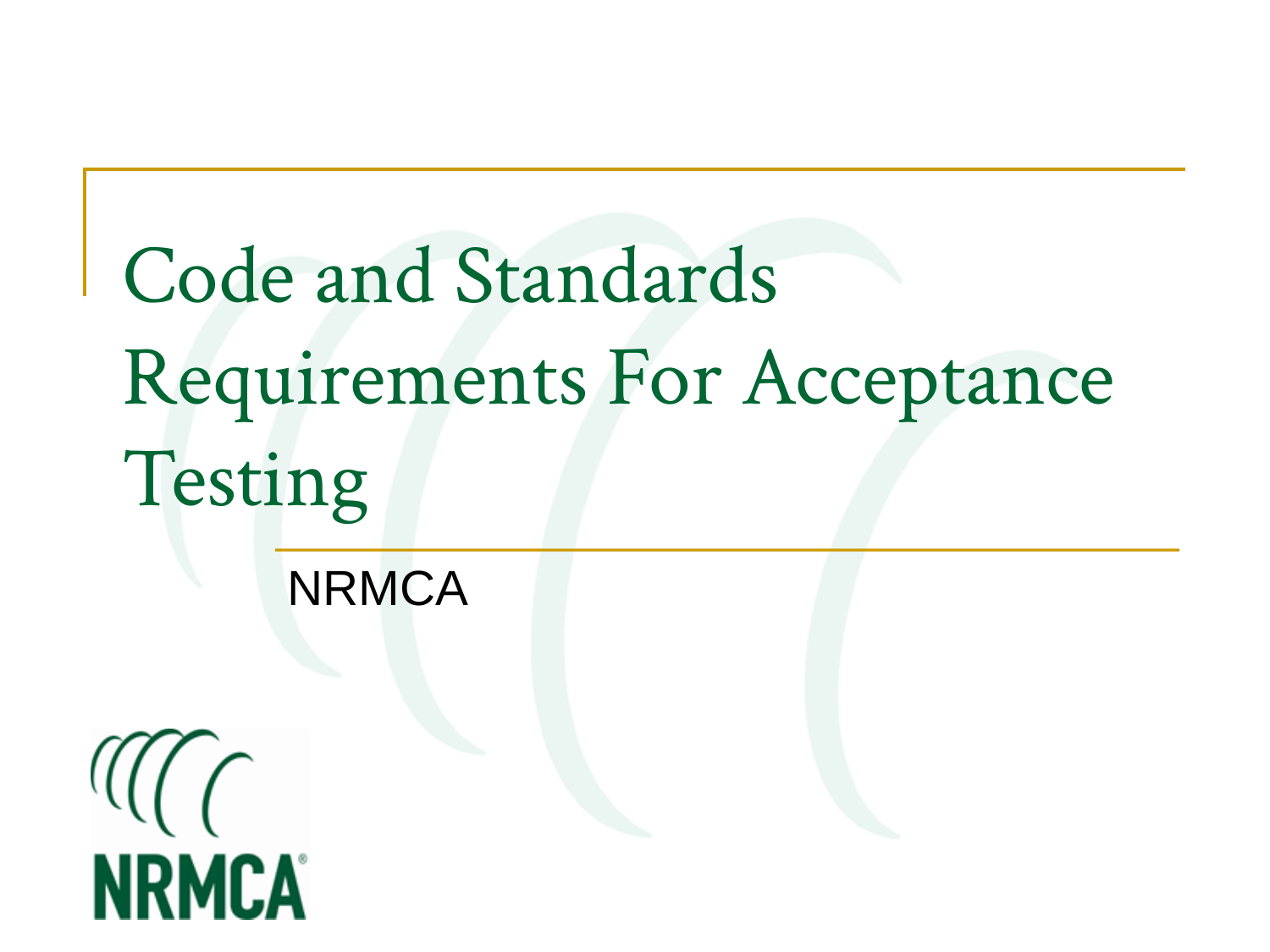

# Code and Standards Requirements For Acceptance Testing
NRMCA